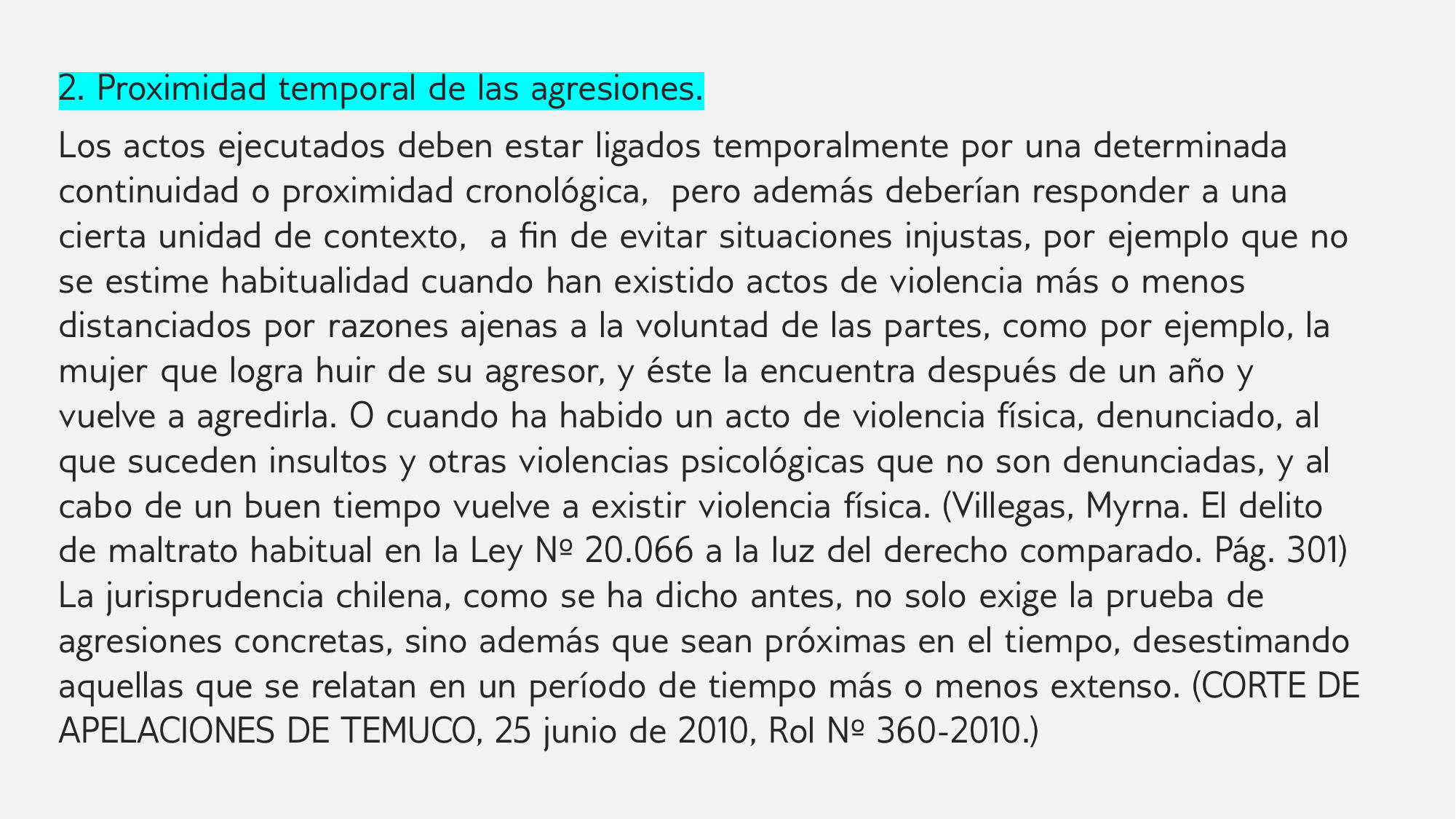

2. Proximidad temporal de las agresiones.
Los actos ejecutados deben estar ligados temporalmente por una determinada continuidad o proximidad cronológica,  pero además deberían responder a una cierta unidad de contexto,  a fin de evitar situaciones injustas, por ejemplo que no se estime habitualidad cuando han existido actos de violencia más o menos distanciados por razones ajenas a la voluntad de las partes, como por ejemplo, la mujer que logra huir de su agresor, y éste la encuentra después de un año y vuelve a agredirla. O cuando ha habido un acto de violencia física, denunciado, al que suceden insultos y otras violencias psicológicas que no son denunciadas, y al cabo de un buen tiempo vuelve a existir violencia física. (Villegas, Myrna. El delito de maltrato habitual en la Ley Nº 20.066 a la luz del derecho comparado. Pág. 301) La jurisprudencia chilena, como se ha dicho antes, no solo exige la prueba de agresiones concretas, sino además que sean próximas en el tiempo, desestimando aquellas que se relatan en un período de tiempo más o menos extenso. (CORTE DE APELACIONES DE TEMUCO, 25 junio de 2010, Rol Nº 360-2010.)